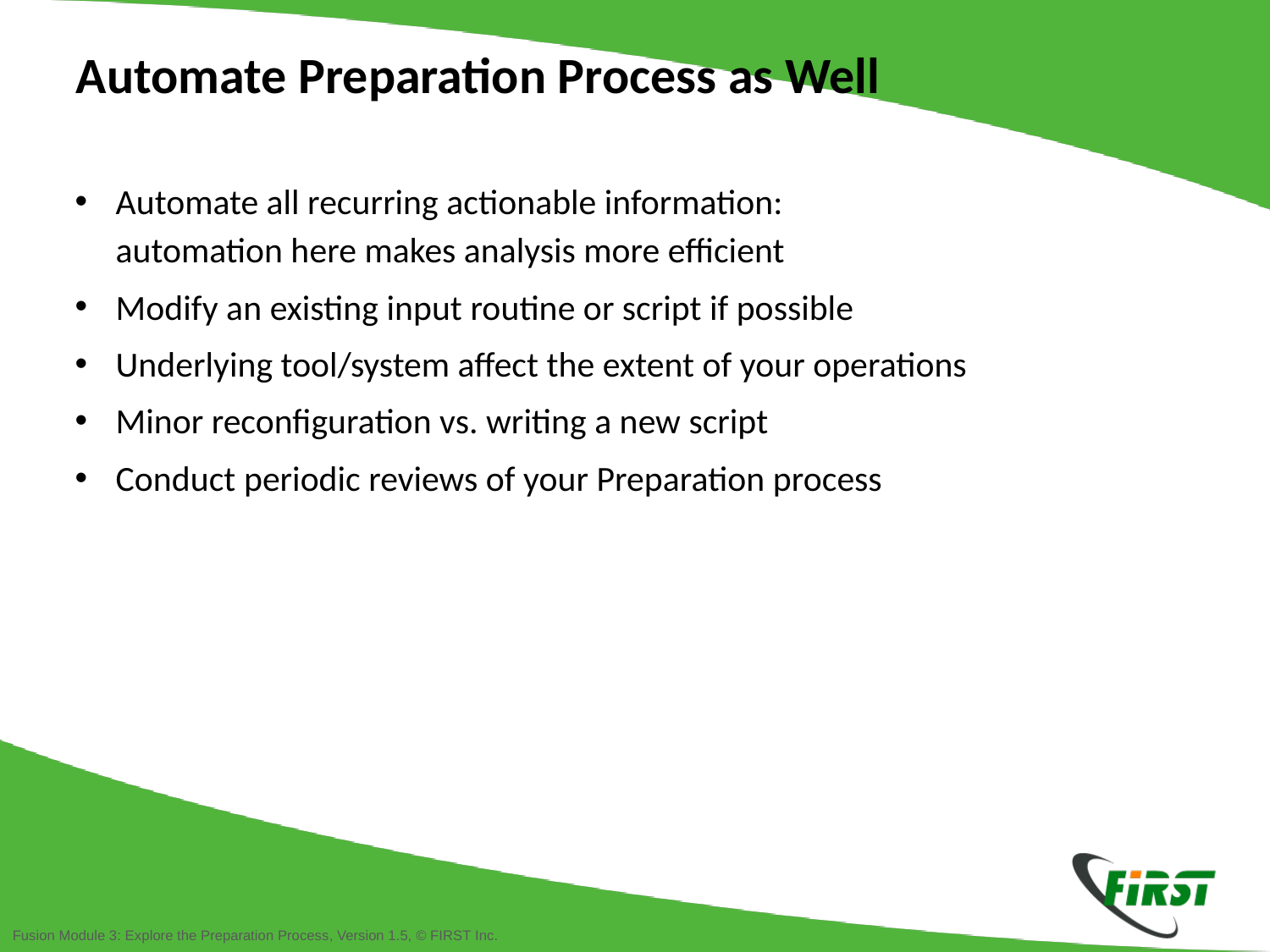

Automate Preparation Process as Well
Automate all recurring actionable information:
automation here makes analysis more efficient
Modify an existing input routine or script if possible
Underlying tool/system affect the extent of your operations
Minor reconfiguration vs. writing a new script
Conduct periodic reviews of your Preparation process